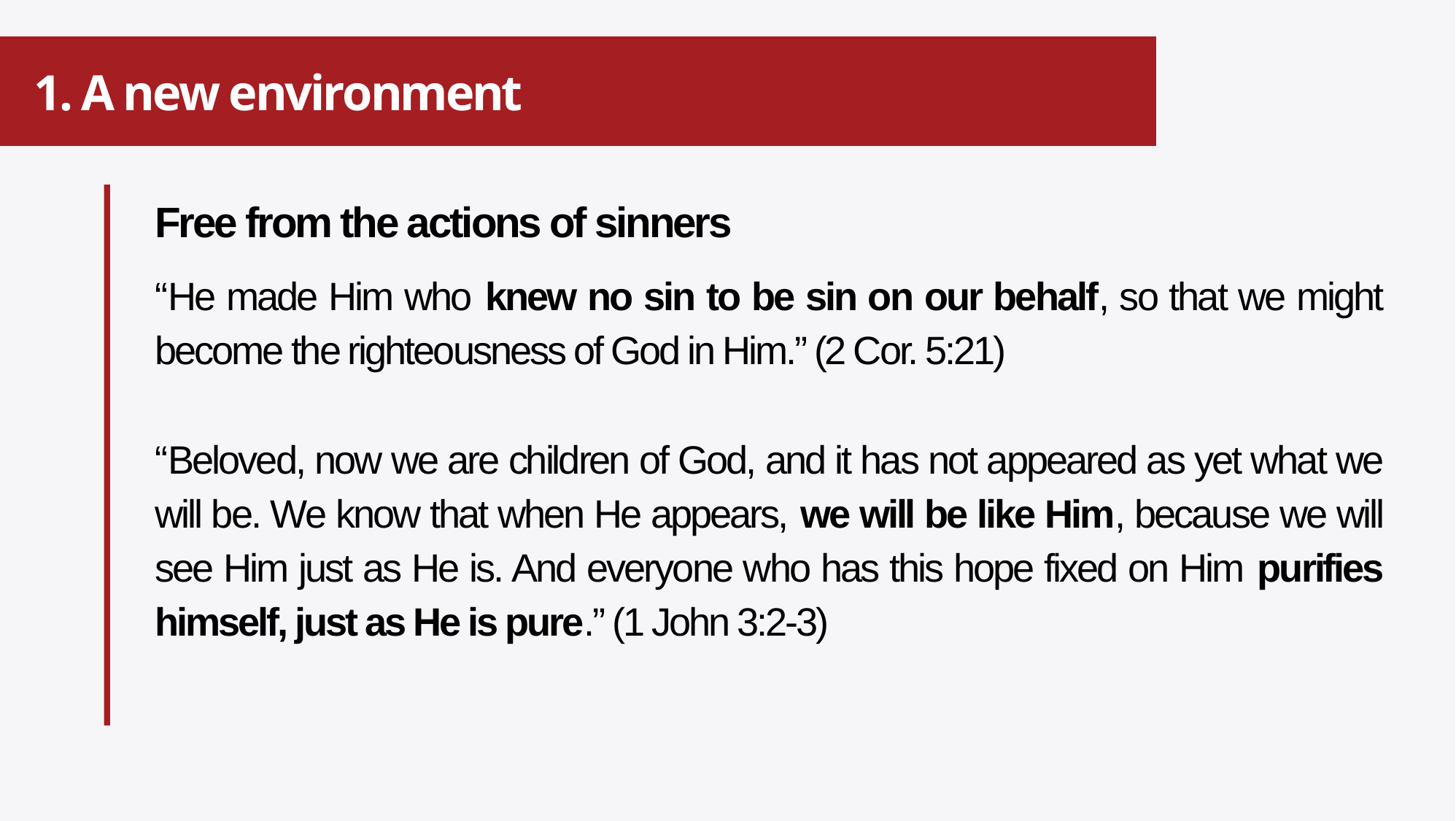

# 1. A new environment
Free from the actions of sinners
“He made Him who knew no sin to be sin on our behalf, so that we might become the righteousness of God in Him.” (2 Cor. 5:21)

“Beloved, now we are children of God, and it has not appeared as yet what we will be. We know that when He appears, we will be like Him, because we will see Him just as He is. And everyone who has this hope fixed on Him purifies himself, just as He is pure.” (1 John 3:2-3)